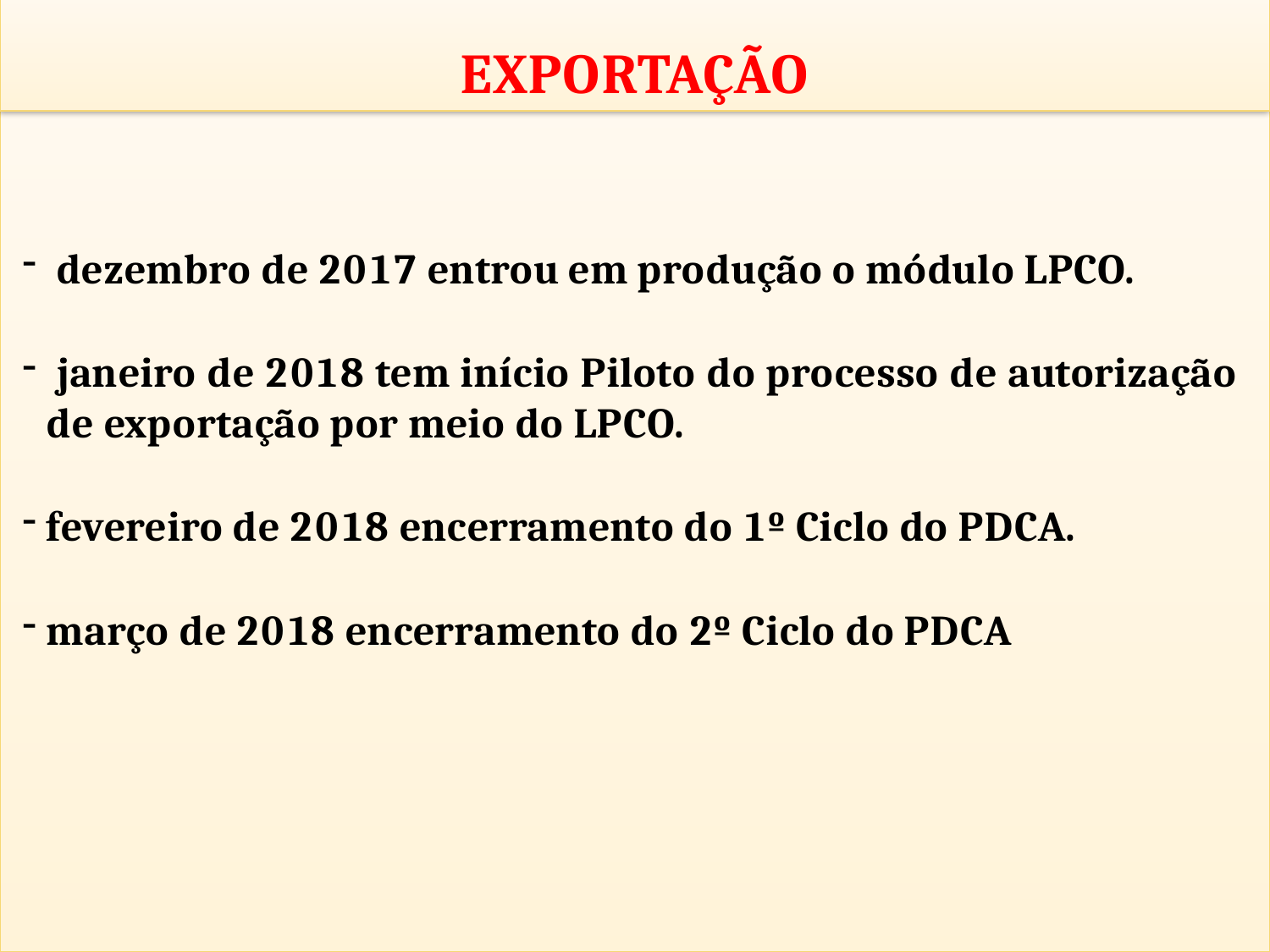

EXPORTAÇÃO

 dezembro de 2017 entrou em produção o módulo LPCO.
 janeiro de 2018 tem início Piloto do processo de autorização de exportação por meio do LPCO.
fevereiro de 2018 encerramento do 1º Ciclo do PDCA.
março de 2018 encerramento do 2º Ciclo do PDCA